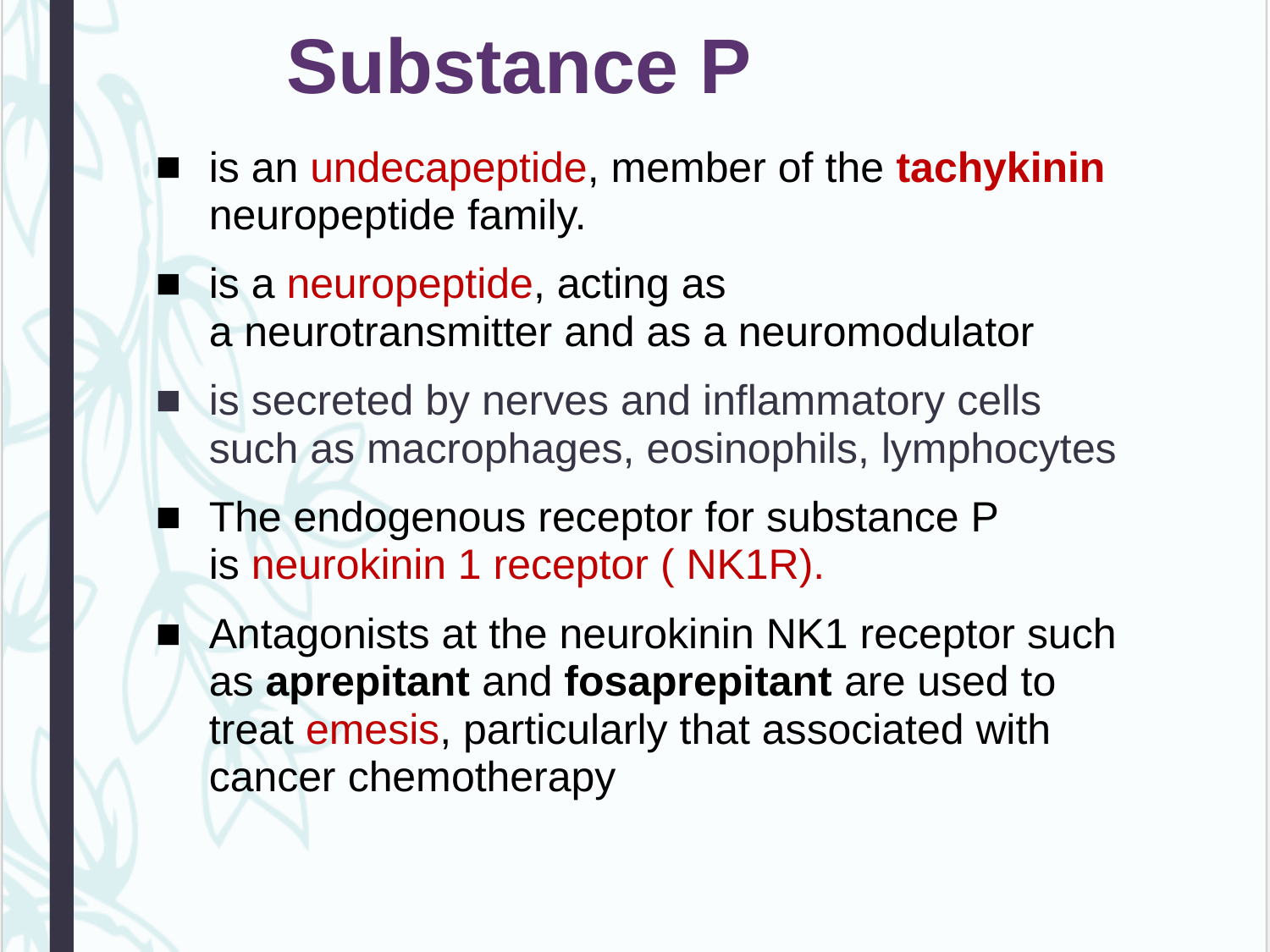

# Substance P
is an undecapeptide, member of the tachykinin neuropeptide family.
is a neuropeptide, acting as a neurotransmitter and as a neuromodulator
is secreted by nerves and inflammatory cells such as macrophages, eosinophils, lymphocytes
The endogenous receptor for substance P is neurokinin 1 receptor ( NK1R).
Antagonists at the neurokinin NK1 receptor such as aprepitant and fosaprepitant are used to treat emesis, particularly that associated with cancer chemotherapy